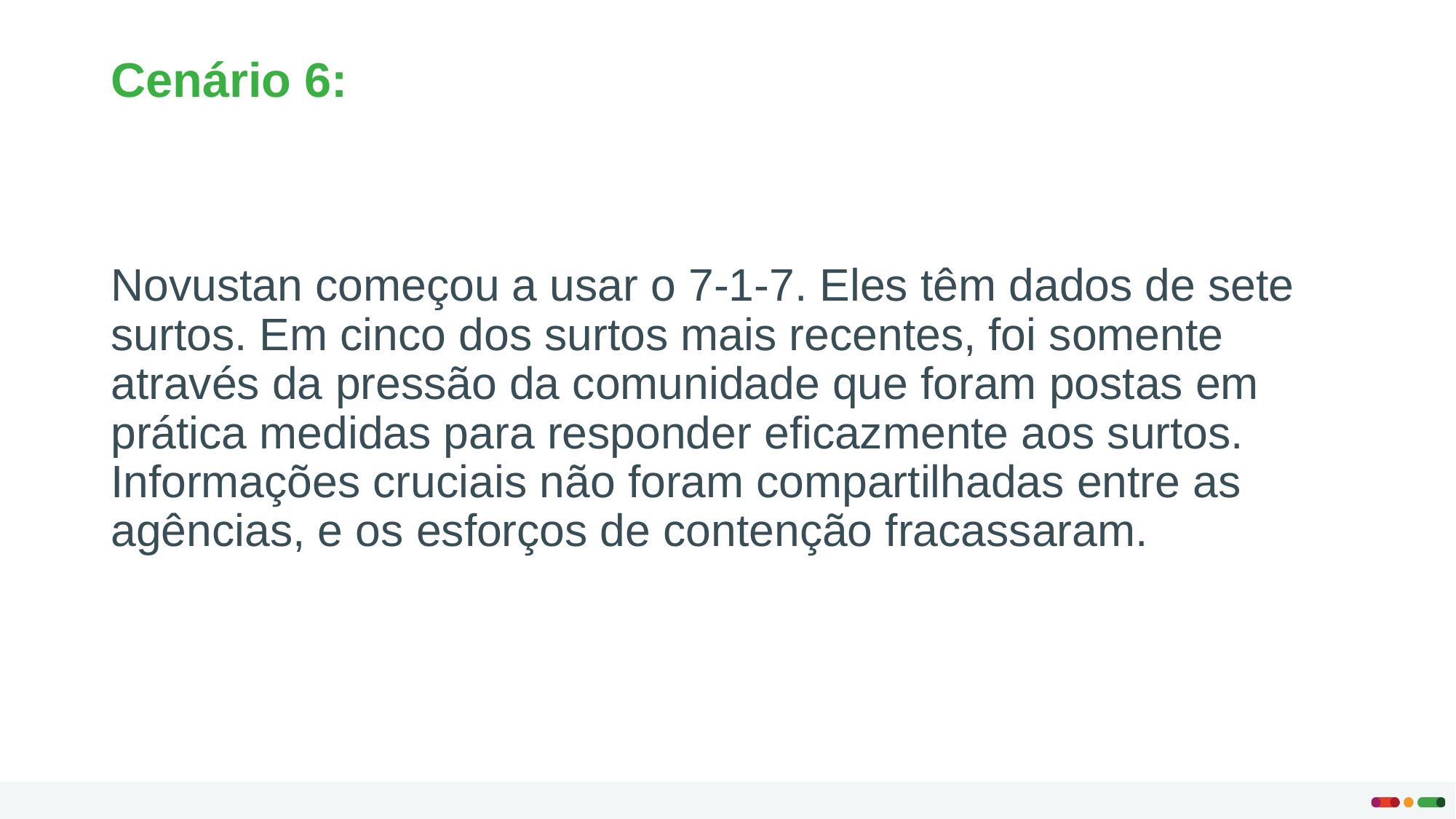

# Cenário 6:
Novustan começou a usar o 7-1-7. Eles têm dados de sete surtos. Em cinco dos surtos mais recentes, foi somente através da pressão da comunidade que foram postas em prática medidas para responder eficazmente aos surtos. Informações cruciais não foram compartilhadas entre as agências, e os esforços de contenção fracassaram.